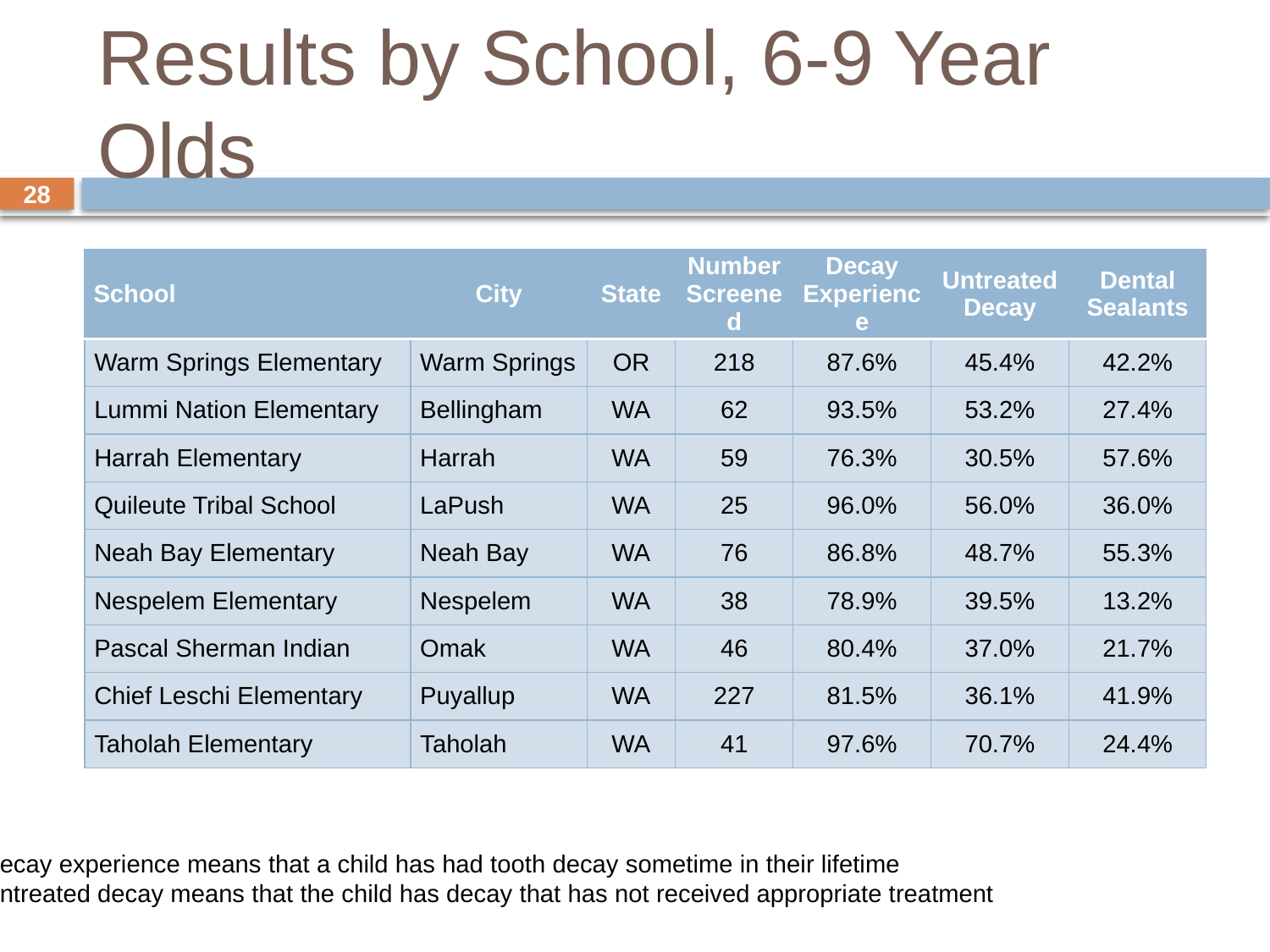

# Results by School, 6-9 Year Olds
28
| School | City | State | Number Screened | Decay Experience | Untreated Decay | Dental Sealants |
| --- | --- | --- | --- | --- | --- | --- |
| Warm Springs Elementary | Warm Springs | OR | 218 | 87.6% | 45.4% | 42.2% |
| Lummi Nation Elementary | Bellingham | WA | 62 | 93.5% | 53.2% | 27.4% |
| Harrah Elementary | Harrah | WA | 59 | 76.3% | 30.5% | 57.6% |
| Quileute Tribal School | LaPush | WA | 25 | 96.0% | 56.0% | 36.0% |
| Neah Bay Elementary | Neah Bay | WA | 76 | 86.8% | 48.7% | 55.3% |
| Nespelem Elementary | Nespelem | WA | 38 | 78.9% | 39.5% | 13.2% |
| Pascal Sherman Indian | Omak | WA | 46 | 80.4% | 37.0% | 21.7% |
| Chief Leschi Elementary | Puyallup | WA | 227 | 81.5% | 36.1% | 41.9% |
| Taholah Elementary | Taholah | WA | 41 | 97.6% | 70.7% | 24.4% |
Decay experience means that a child has had tooth decay sometime in their lifetime
Untreated decay means that the child has decay that has not received appropriate treatment